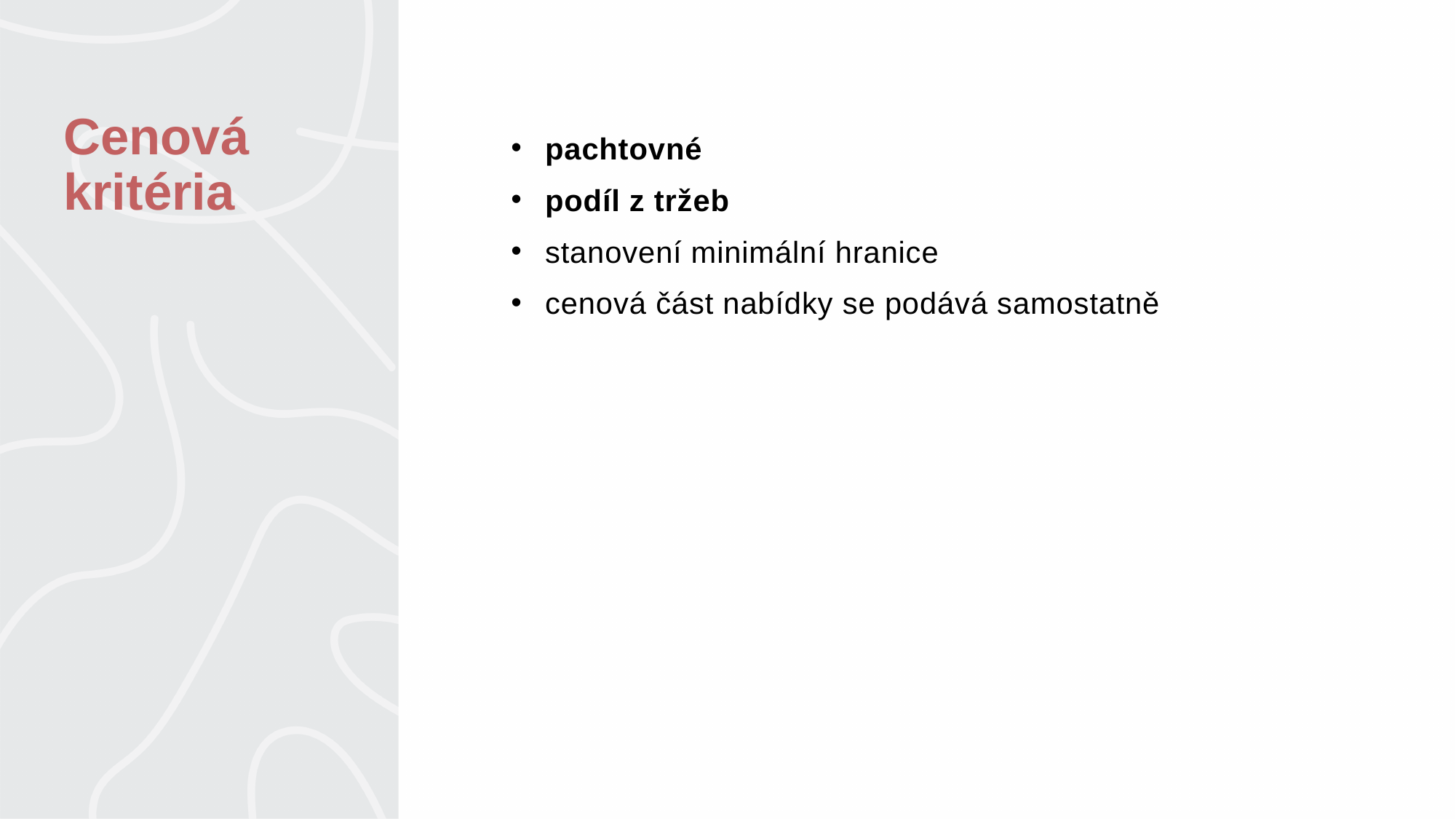

# Cenová kritéria
pachtovné
podíl z tržeb
stanovení minimální hranice
cenová část nabídky se podává samostatně